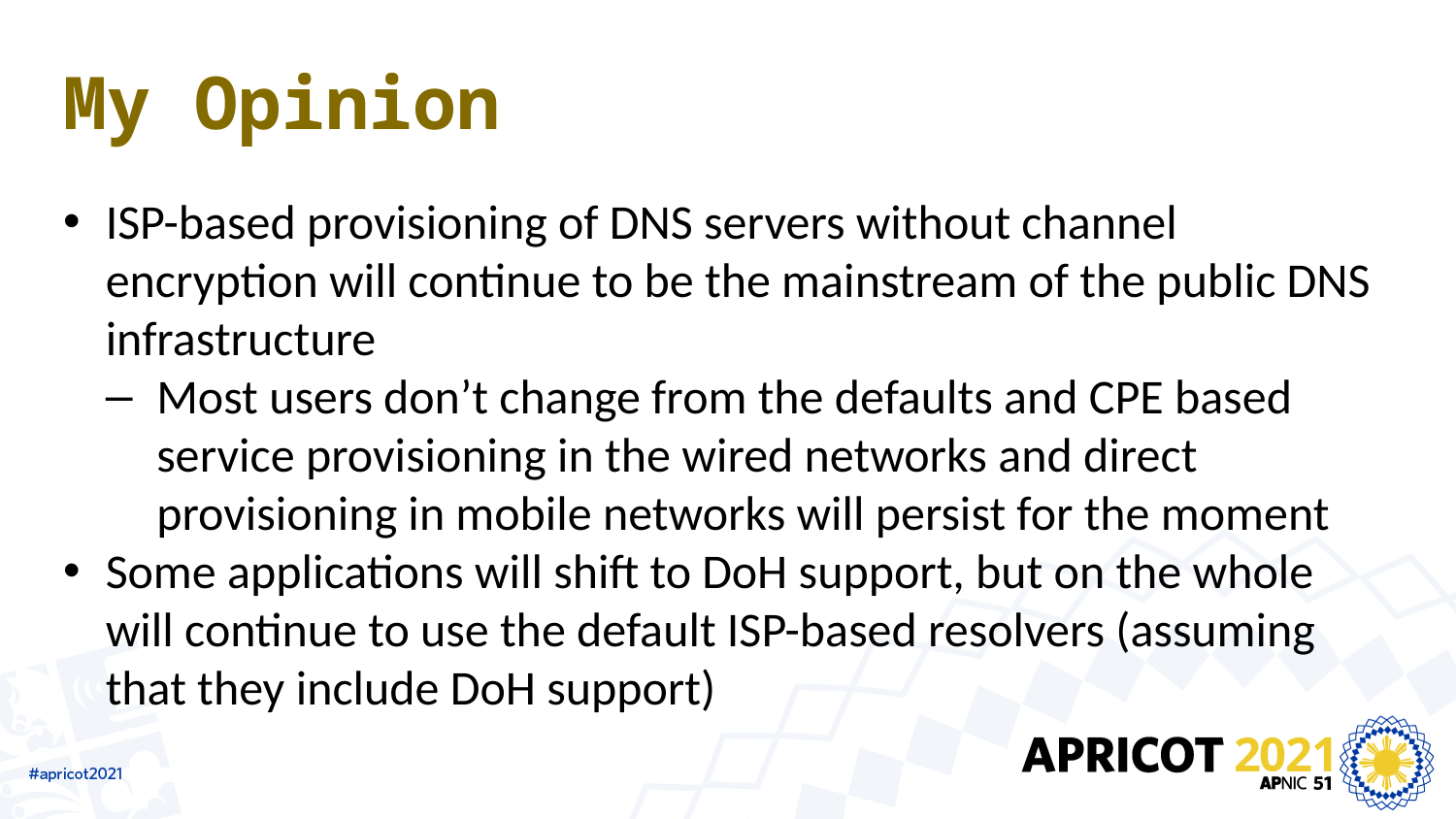

# My Opinion
ISP-based provisioning of DNS servers without channel encryption will continue to be the mainstream of the public DNS infrastructure
Most users don’t change from the defaults and CPE based service provisioning in the wired networks and direct provisioning in mobile networks will persist for the moment
Some applications will shift to DoH support, but on the whole will continue to use the default ISP-based resolvers (assuming that they include DoH support)